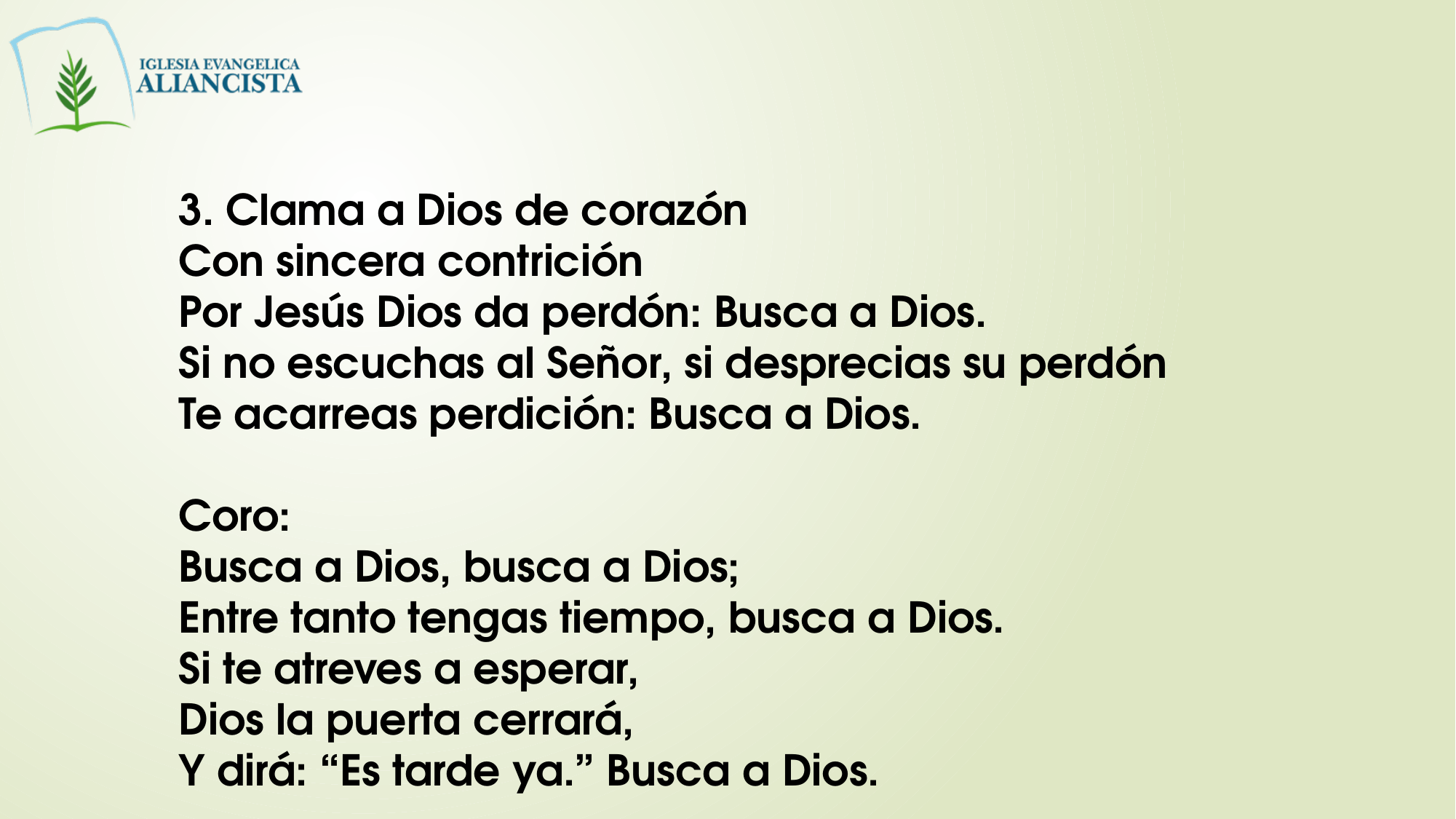

3. Clama a Dios de corazón
Con sincera contrición
Por Jesús Dios da perdón: Busca a Dios.
Si no escuchas al Señor, si desprecias su perdón
Te acarreas perdición: Busca a Dios.

Coro:
Busca a Dios, busca a Dios;
Entre tanto tengas tiempo, busca a Dios.
Si te atreves a esperar,
Dios la puerta cerrará,
Y dirá: “Es tarde ya.” Busca a Dios.